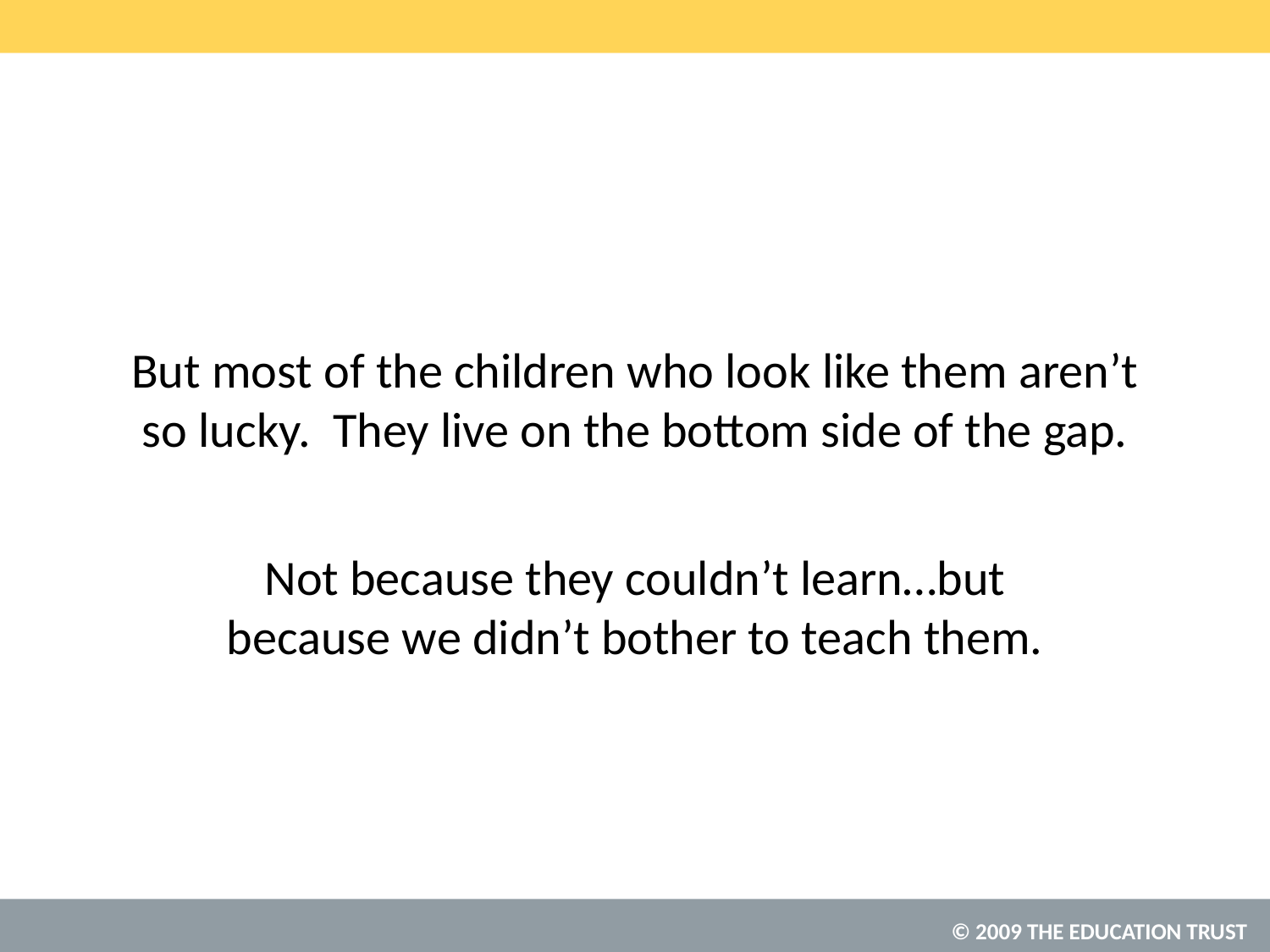

# But most of the children who look like them aren’t so lucky.  They live on the bottom side of the gap.
Not because they couldn’t learn…but because we didn’t bother to teach them.